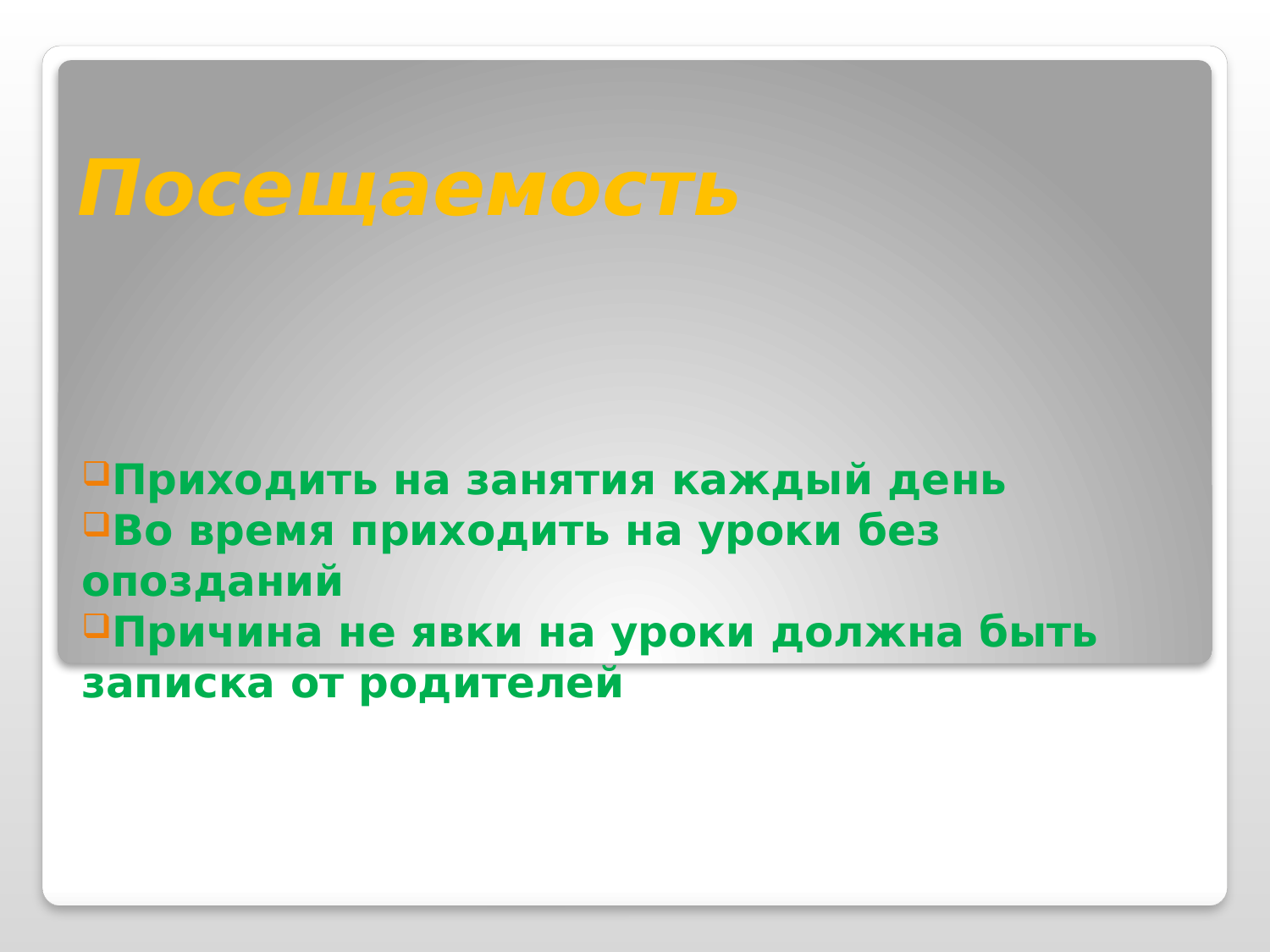

# Посещаемость
Приходить на занятия каждый день
Во время приходить на уроки без опозданий
Причина не явки на уроки должна быть записка от родителей